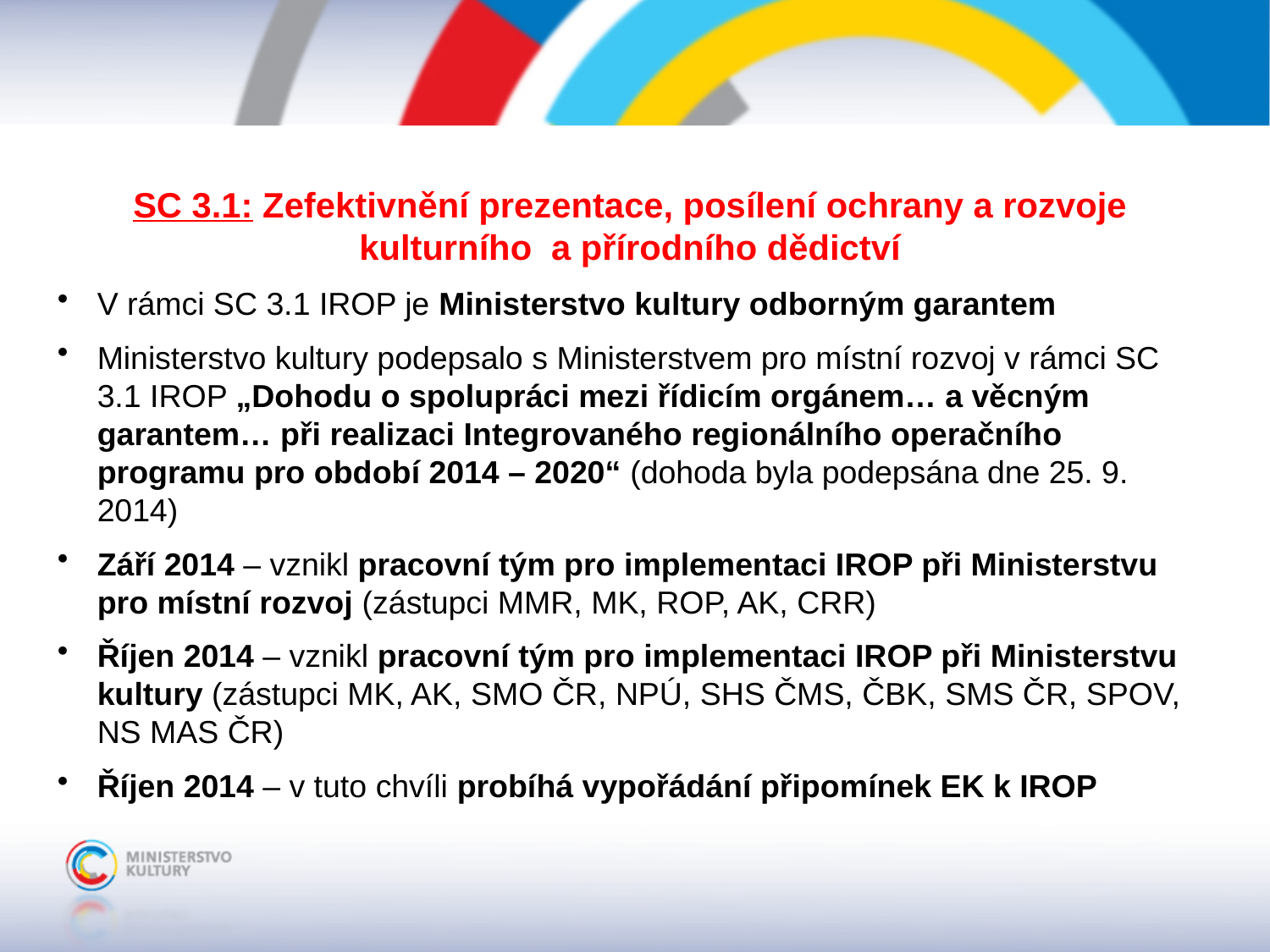

SC 3.1: Zefektivnění prezentace, posílení ochrany a rozvoje kulturního  a přírodního dědictví
V rámci SC 3.1 IROP je Ministerstvo kultury odborným garantem
Ministerstvo kultury podepsalo s Ministerstvem pro místní rozvoj v rámci SC 3.1 IROP „Dohodu o spolupráci mezi řídicím orgánem… a věcným garantem… při realizaci Integrovaného regionálního operačního programu pro období 2014 – 2020“ (dohoda byla podepsána dne 25. 9. 2014)
Září 2014 – vznikl pracovní tým pro implementaci IROP při Ministerstvu pro místní rozvoj (zástupci MMR, MK, ROP, AK, CRR)
Říjen 2014 – vznikl pracovní tým pro implementaci IROP při Ministerstvu kultury (zástupci MK, AK, SMO ČR, NPÚ, SHS ČMS, ČBK, SMS ČR, SPOV, NS MAS ČR)
Říjen 2014 – v tuto chvíli probíhá vypořádání připomínek EK k IROP